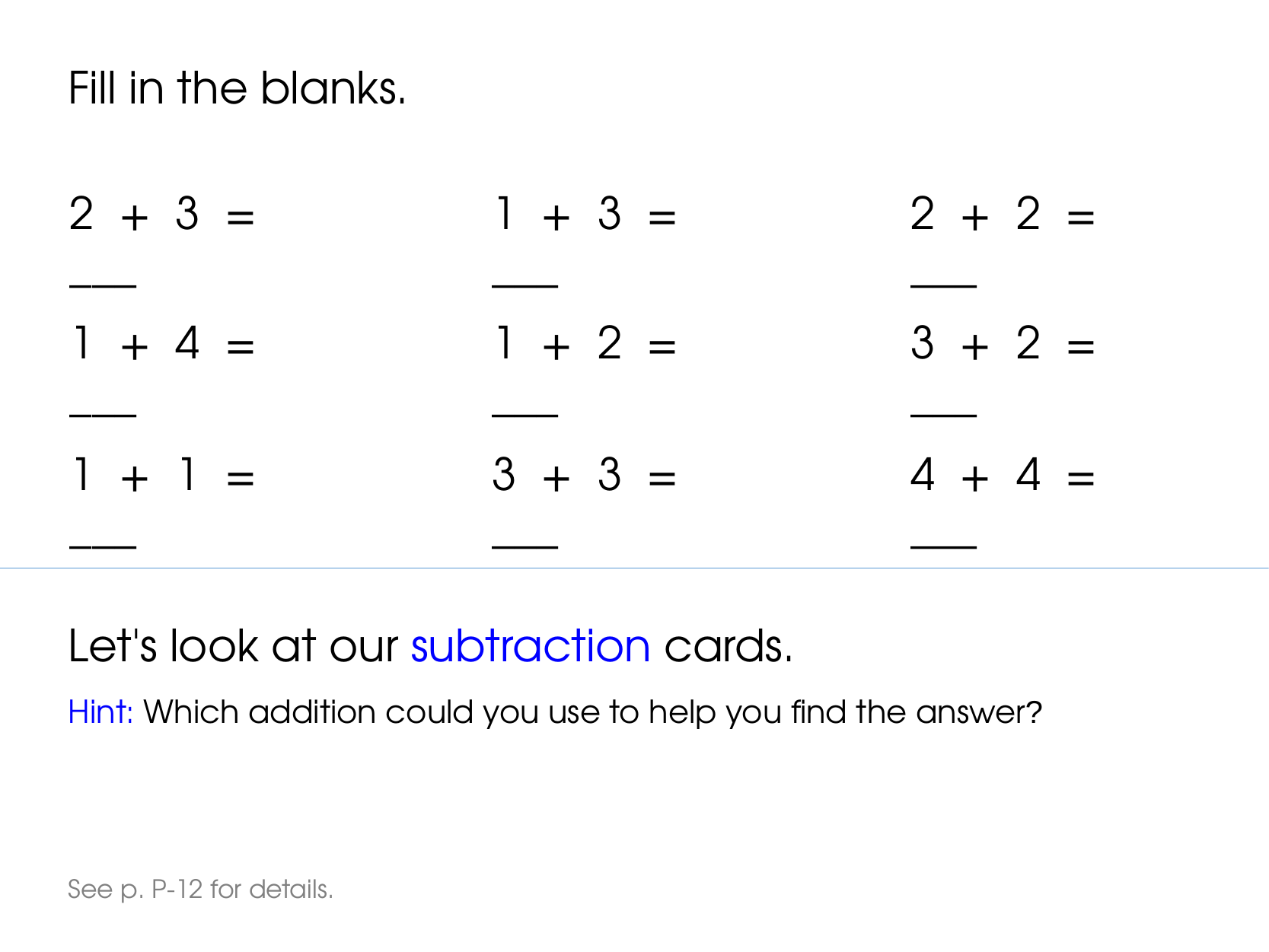

Fill in the blanks.
2  +  3  =  ___
1  +  3  =  ___
2  +  2  =  ___
1  +  4  =  ___
1  +  2  =  ___
3  +  2  =  ___
1  +  1  =  ___
3  +  3  =  ___
4  +  4  =  ___
Let's look at our subtraction cards.
Hint: Which addition could you use to help you find the answer?
See p. P-12 for details.